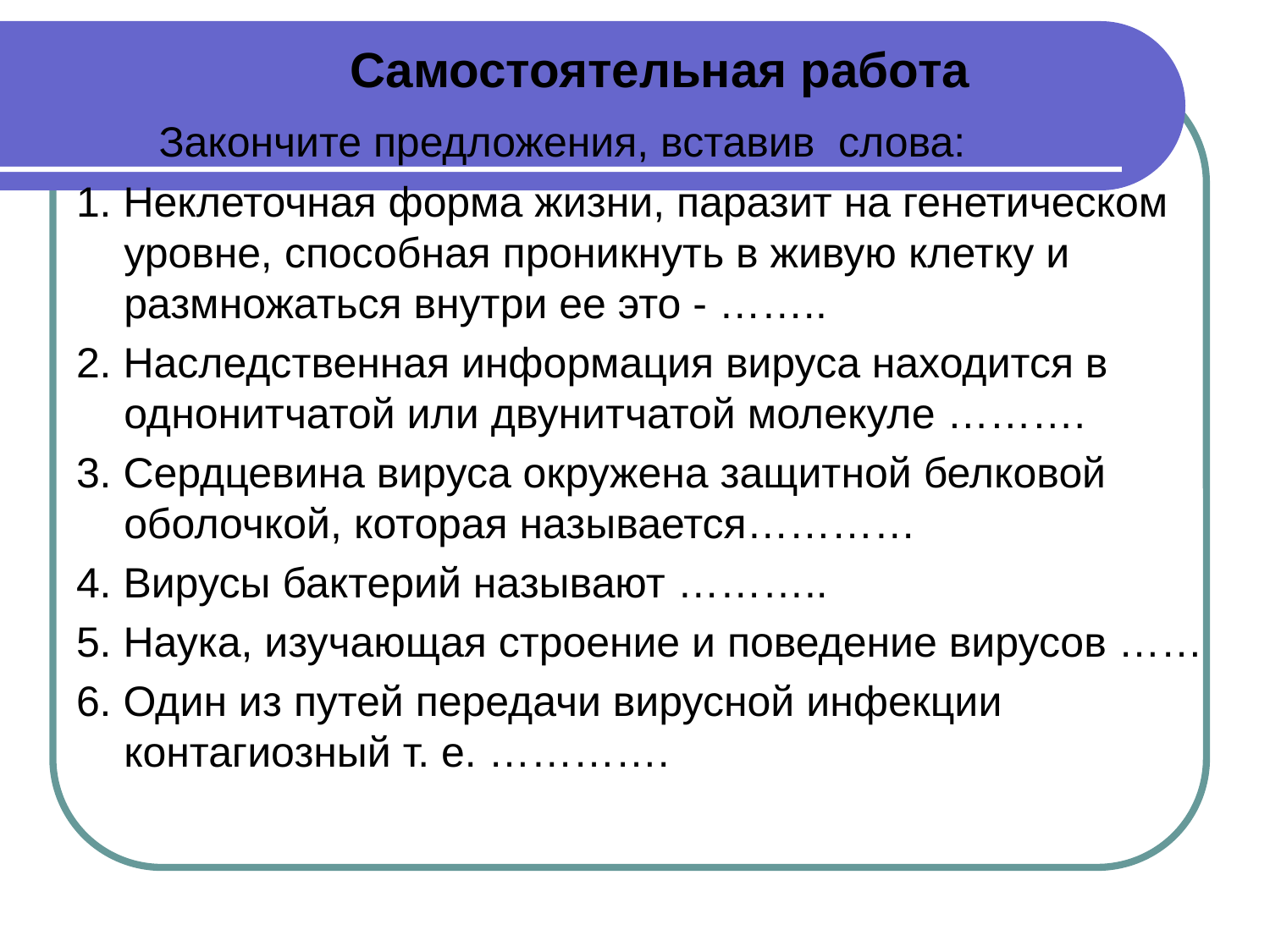

Самостоятельная работа
      Закончите предложения, вставив  слова:
1. Неклеточная форма жизни, паразит на генетическом уровне, способная проникнуть в живую клетку и размножаться внутри ее это - ……..
2. Наследственная информация вируса находится в однонитчатой или двунитчатой молекуле ……….
3. Сердцевина вируса окружена защитной белковой оболочкой, которая называется…………
4. Вирусы бактерий называют ………..
5. Наука, изучающая строение и поведение вирусов ……
6. Один из путей передачи вирусной инфекции контагиозный т. е. ………….